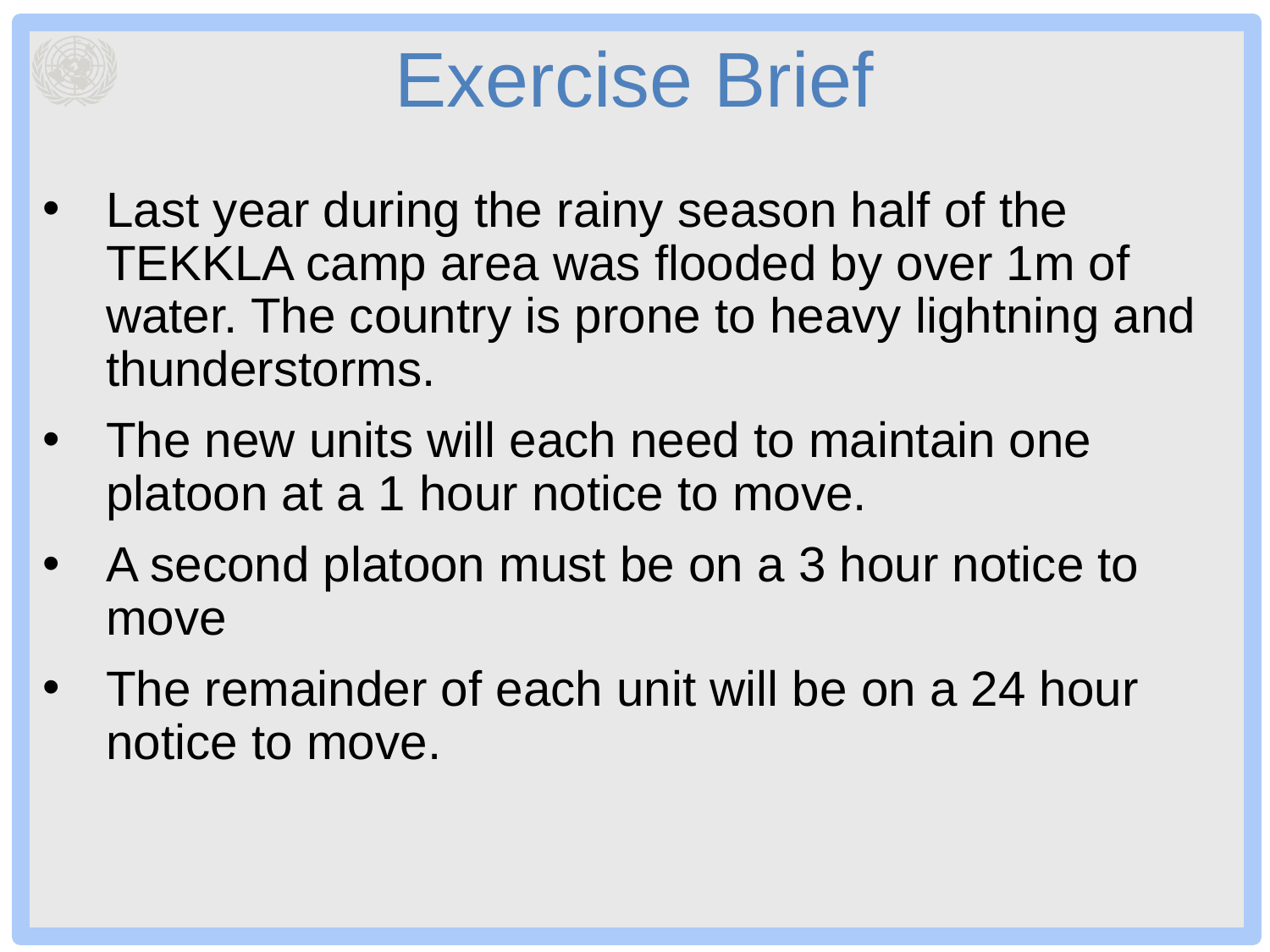

# Exercise Brief
Last year during the rainy season half of the TEKKLA camp area was flooded by over 1m of water. The country is prone to heavy lightning and thunderstorms.
The new units will each need to maintain one platoon at a 1 hour notice to move.
A second platoon must be on a 3 hour notice to move
The remainder of each unit will be on a 24 hour notice to move.